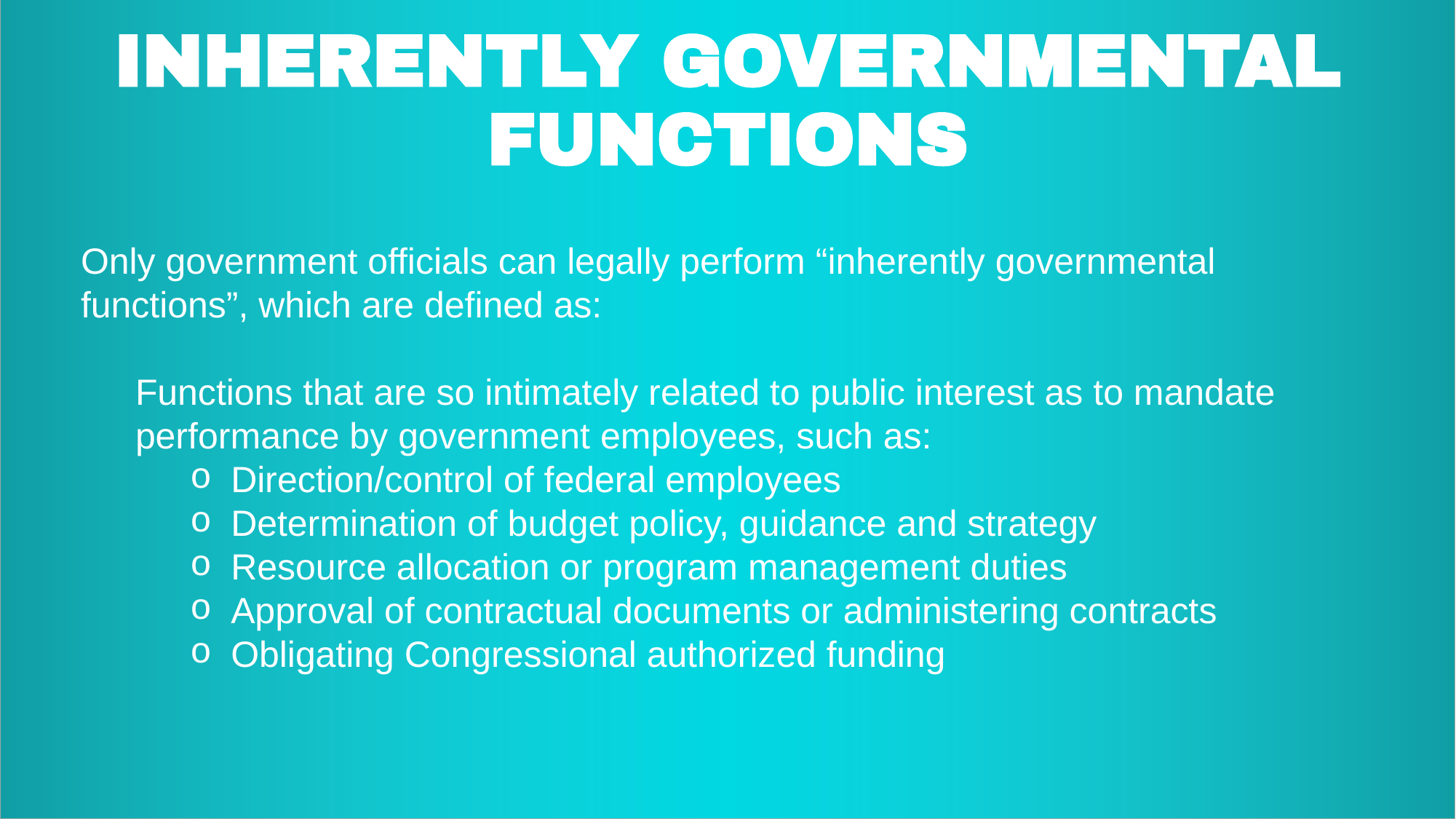

INHERENTLY GOVERNMENTAL FUNCTIONS
Only government officials can legally perform “inherently governmental functions”, which are defined as:
Functions that are so intimately related to public interest as to mandate performance by government employees, such as:
Direction/control of federal employees
Determination of budget policy, guidance and strategy
Resource allocation or program management duties
Approval of contractual documents or administering contracts
Obligating Congressional authorized funding